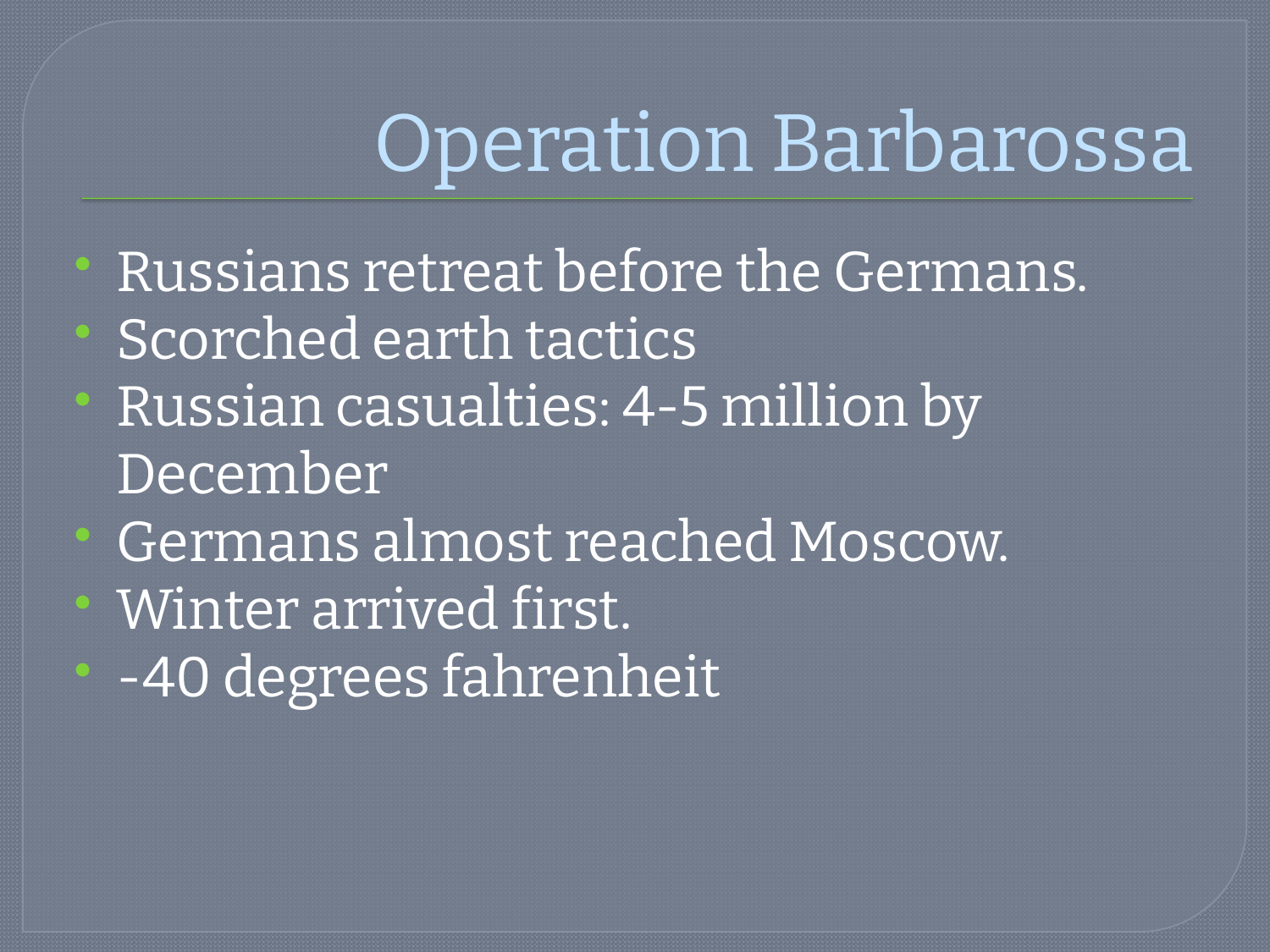

# Operation Barbarossa
Russians retreat before the Germans.
Scorched earth tactics
Russian casualties: 4-5 million by December
Germans almost reached Moscow.
Winter arrived first.
-40 degrees fahrenheit